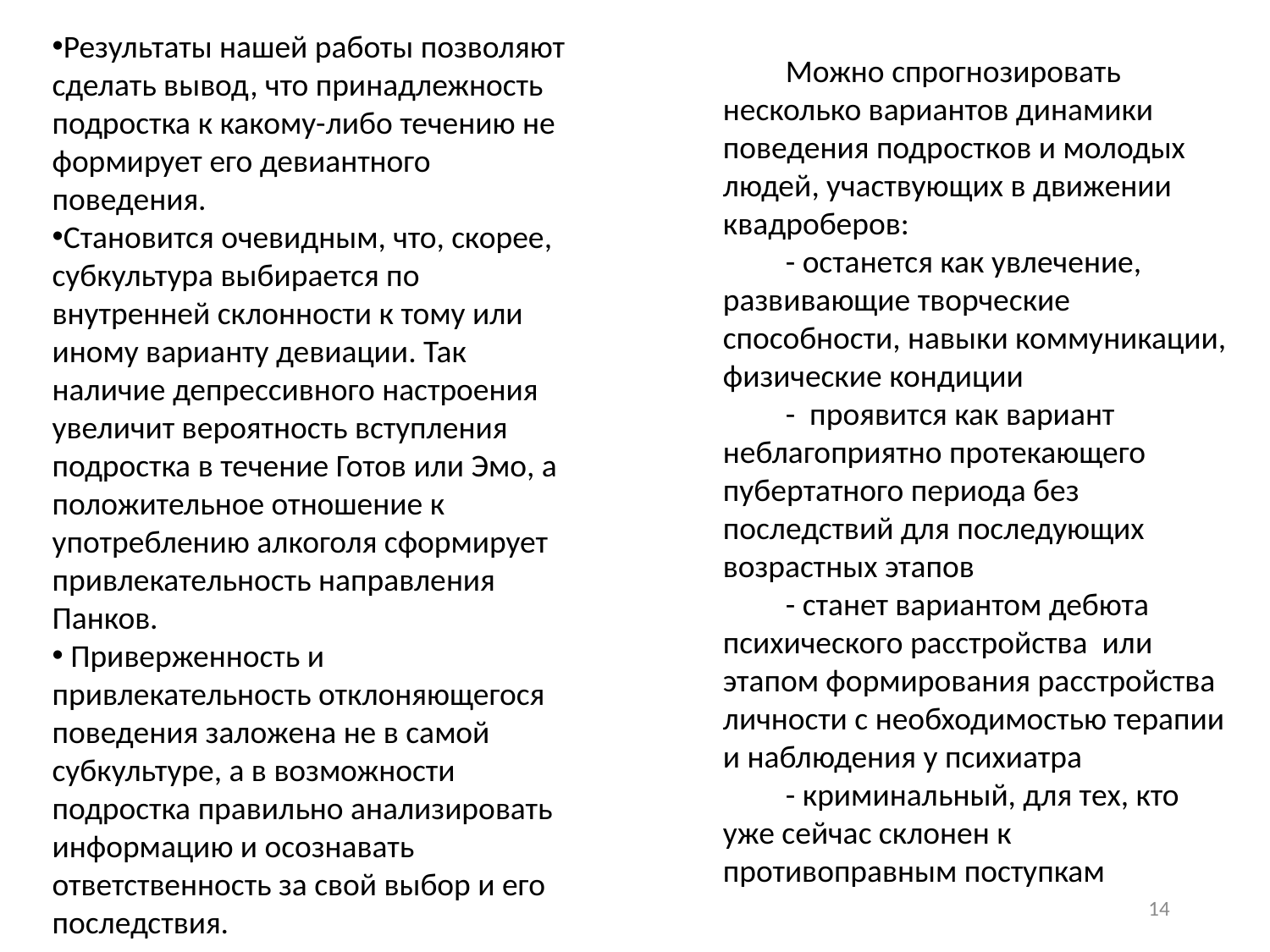

Результаты нашей работы позволяют сделать вывод, что принадлежность подростка к какому-либо течению не формирует его девиантного поведения.
Становится очевидным, что, скорее, субкультура выбирается по внутренней склонности к тому или иному варианту девиации. Так наличие депрессивного настроения увеличит вероятность вступления подростка в течение Готов или Эмо, а положительное отношение к употреблению алкоголя сформирует привлекательность направления Панков.
 Приверженность и привлекательность отклоняющегося поведения заложена не в самой субкультуре, а в возможности подростка правильно анализировать информацию и осознавать ответственность за свой выбор и его последствия.
Можно спрогнозировать несколько вариантов динамики поведения подростков и молодых людей, участвующих в движении квадроберов:
- останется как увлечение, развивающие творческие способности, навыки коммуникации, физические кондиции
-  проявится как вариант неблагоприятно протекающего пубертатного периода без последствий для последующих возрастных этапов
- станет вариантом дебюта психического расстройства  или этапом формирования расстройства личности с необходимостью терапии и наблюдения у психиатра
- криминальный, для тех, кто уже сейчас склонен к противоправным поступкам
14